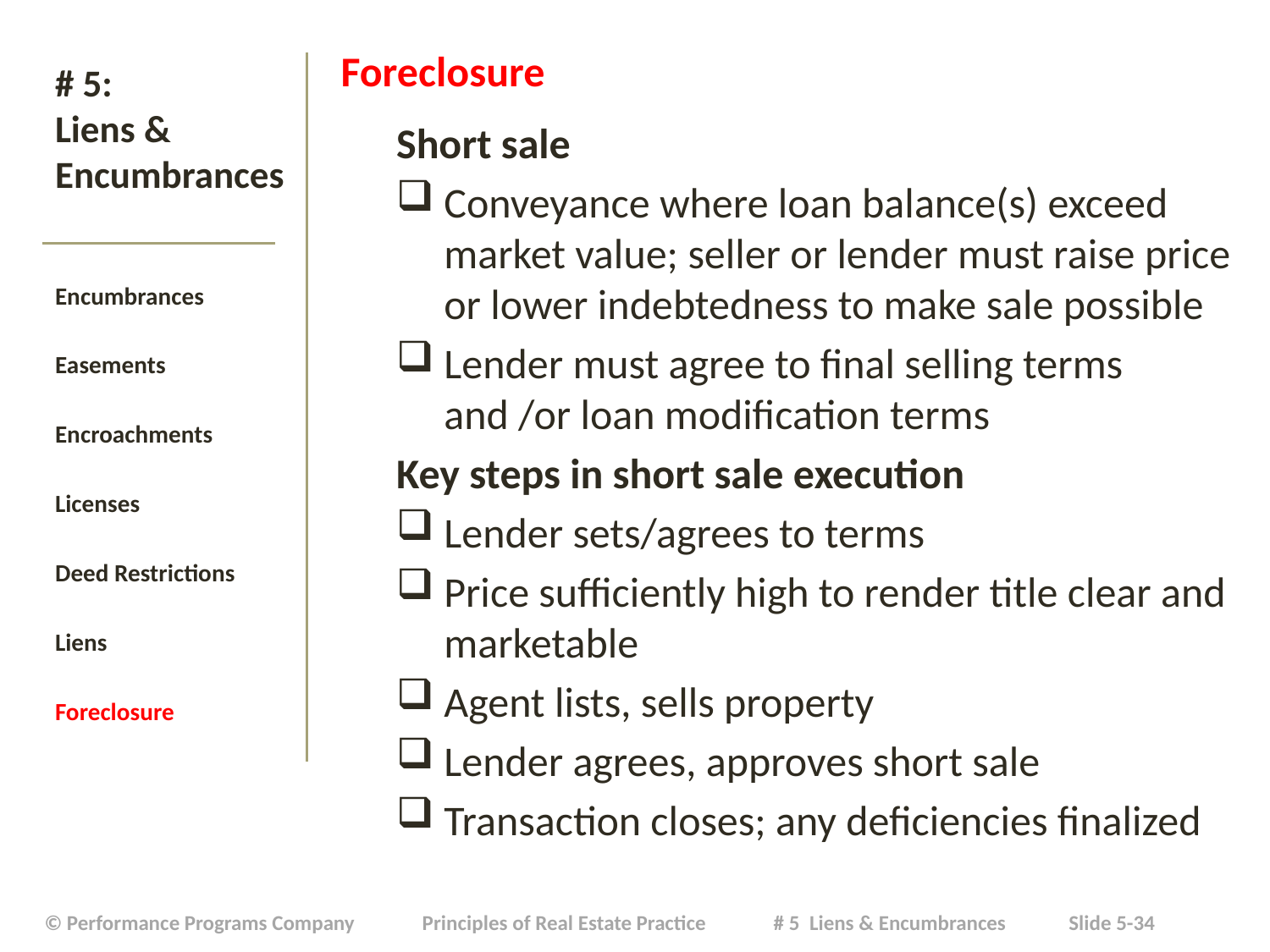

Foreclosure
Short sale
Conveyance where loan balance(s) exceed market value; seller or lender must raise price or lower indebtedness to make sale possible
Lender must agree to final selling terms and /or loan modification terms
Key steps in short sale execution
Lender sets/agrees to terms
Price sufficiently high to render title clear and marketable
Agent lists, sells property
Lender agrees, approves short sale
Transaction closes; any deficiencies finalized
# # 5: Liens & Encumbrances

Encumbrances

Easements

Encroachments

Licenses

Deed Restrictions

Liens

Foreclosure

| © Performance Programs Company Principles of Real Estate Practice # 5 Liens & Encumbrances Slide 5-34 |
| --- |